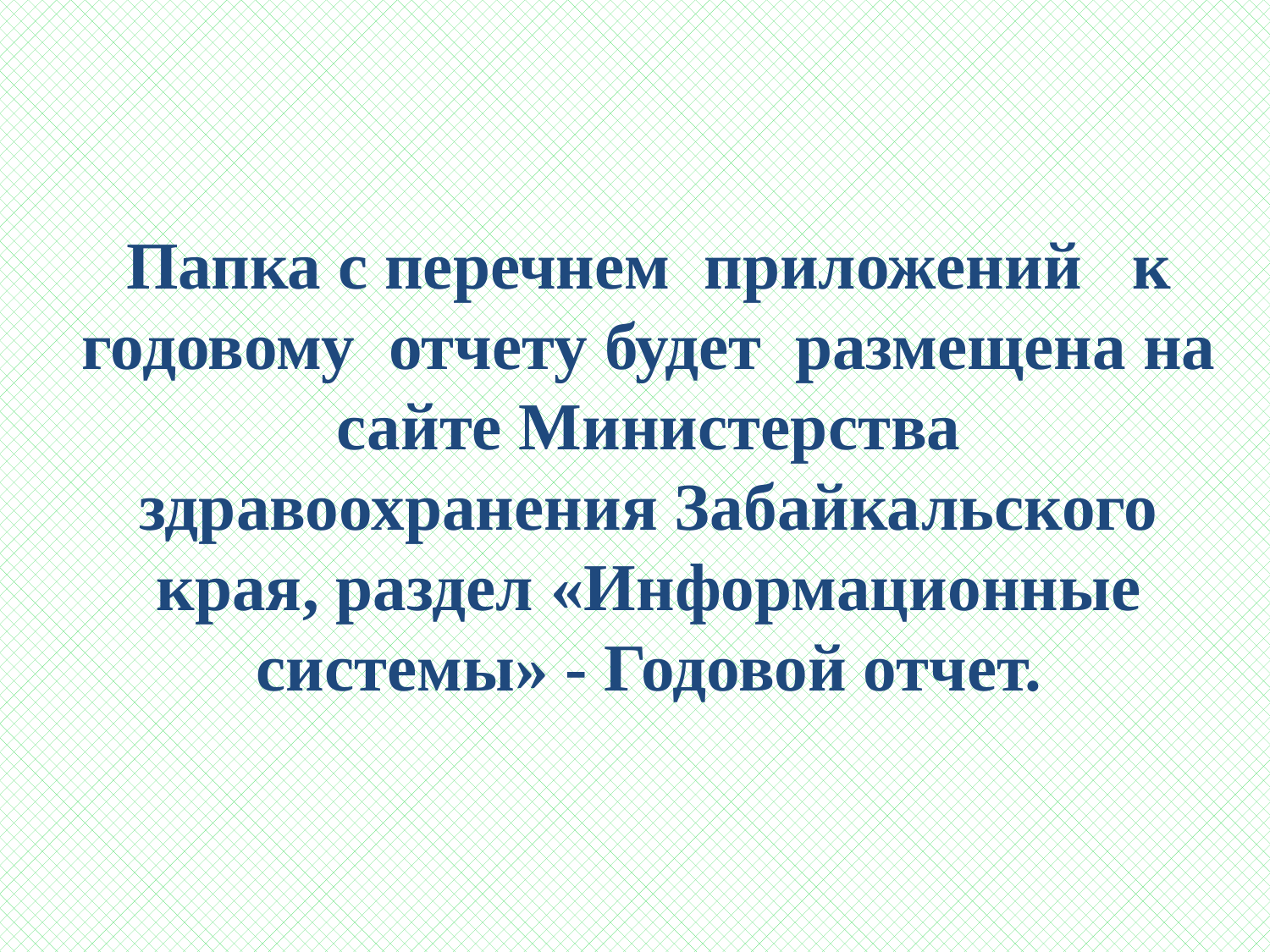

Папка с перечнем  приложений   к годовому  отчету будет  размещена на сайте Министерства здравоохранения Забайкальского края, раздел «Информационные системы» - Годовой отчет.